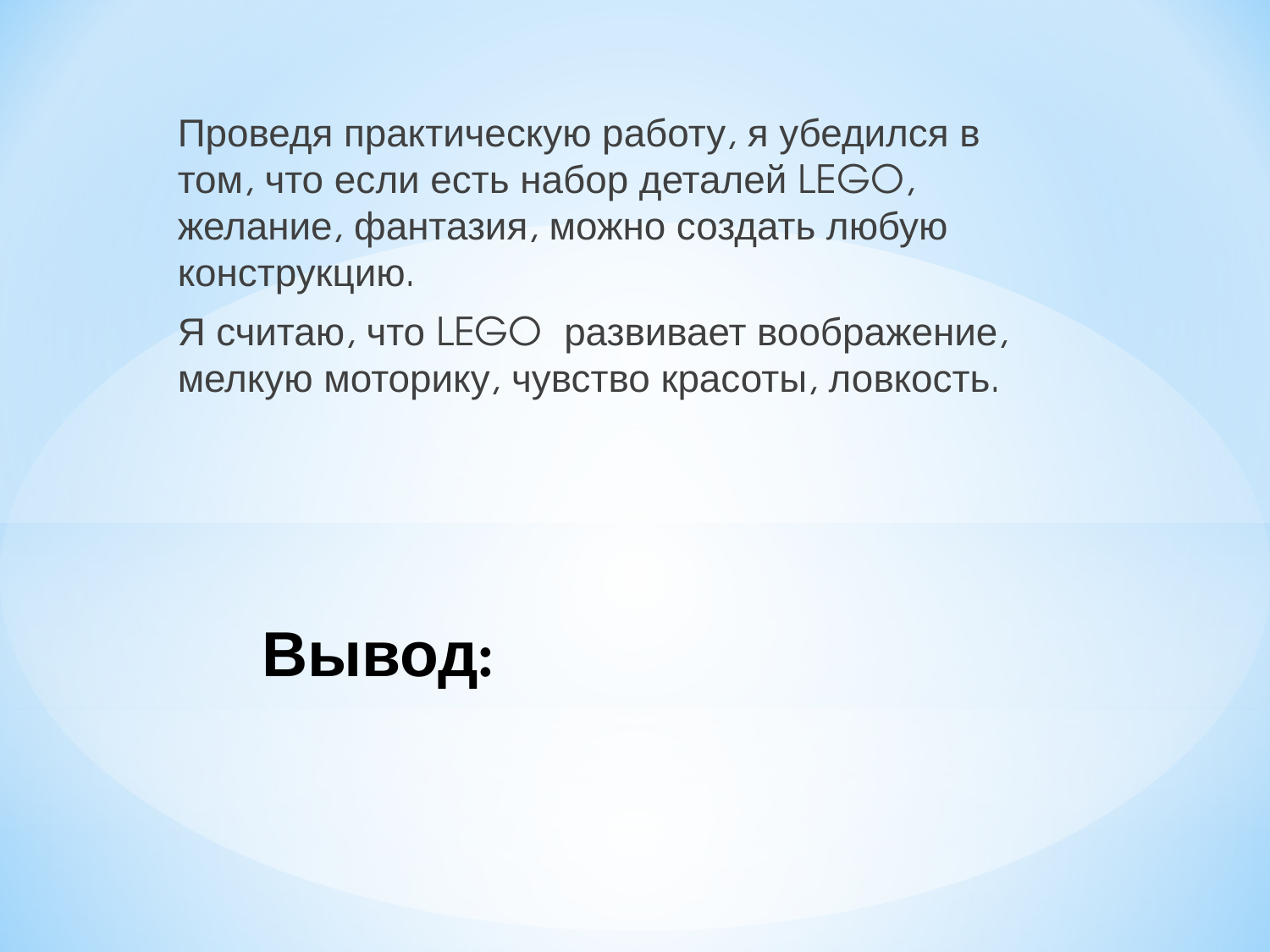

Проведя практическую работу, я убедился в том, что если есть набор деталей LEGO, желание, фантазия, можно создать любую конструкцию.
Я считаю, что LEGO  развивает воображение, мелкую моторику, чувство красоты, ловкость.
# Вывод: